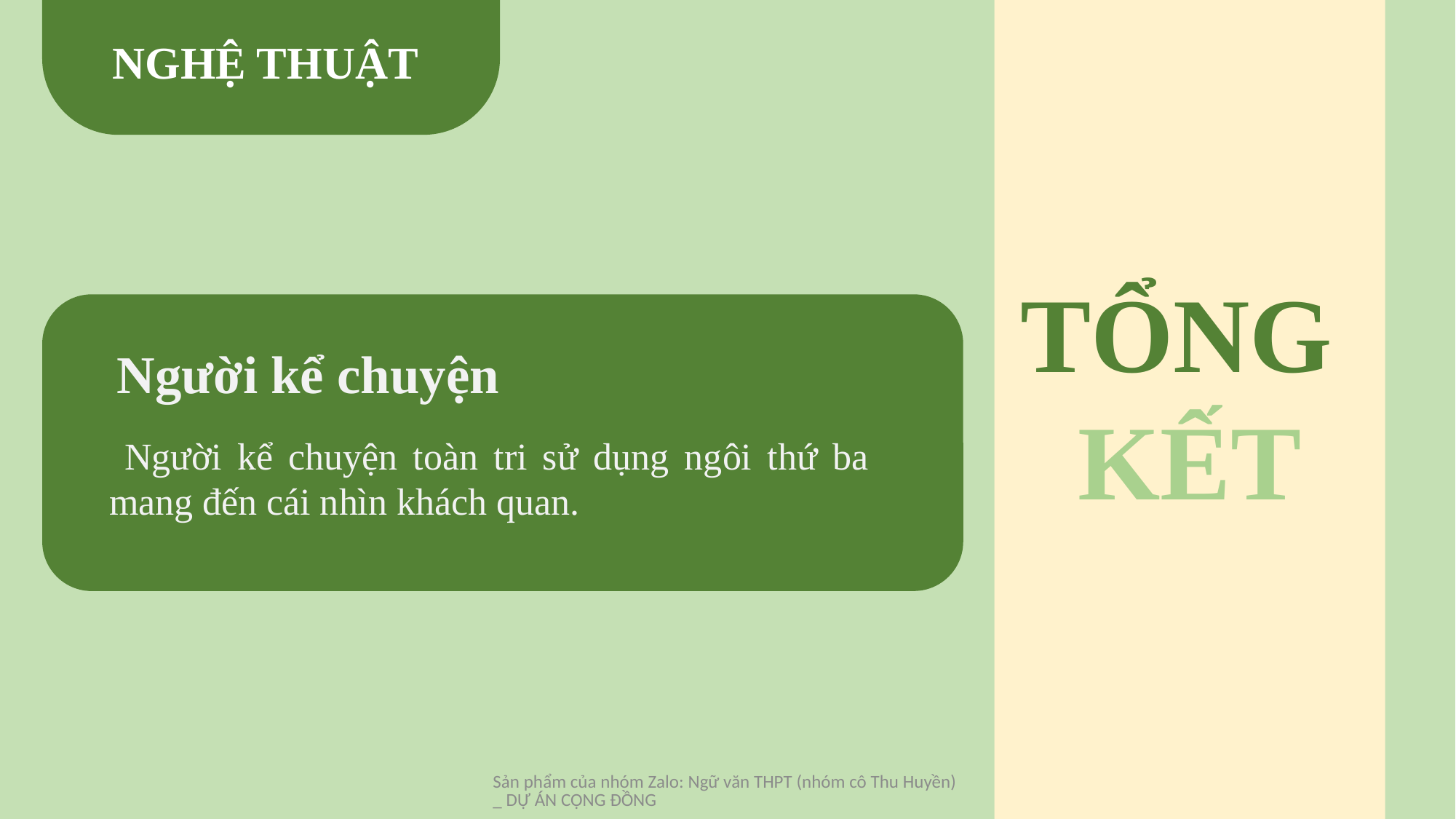

NGHỆ THUẬT
TỔNG
KẾT

Người kể chuyện
 Người kể chuyện toàn tri sử dụng ngôi thứ ba mang đến cái nhìn khách quan.
Sản phẩm của nhóm Zalo: Ngữ văn THPT (nhóm cô Thu Huyền)_ DỰ ÁN CỘNG ĐỒNG